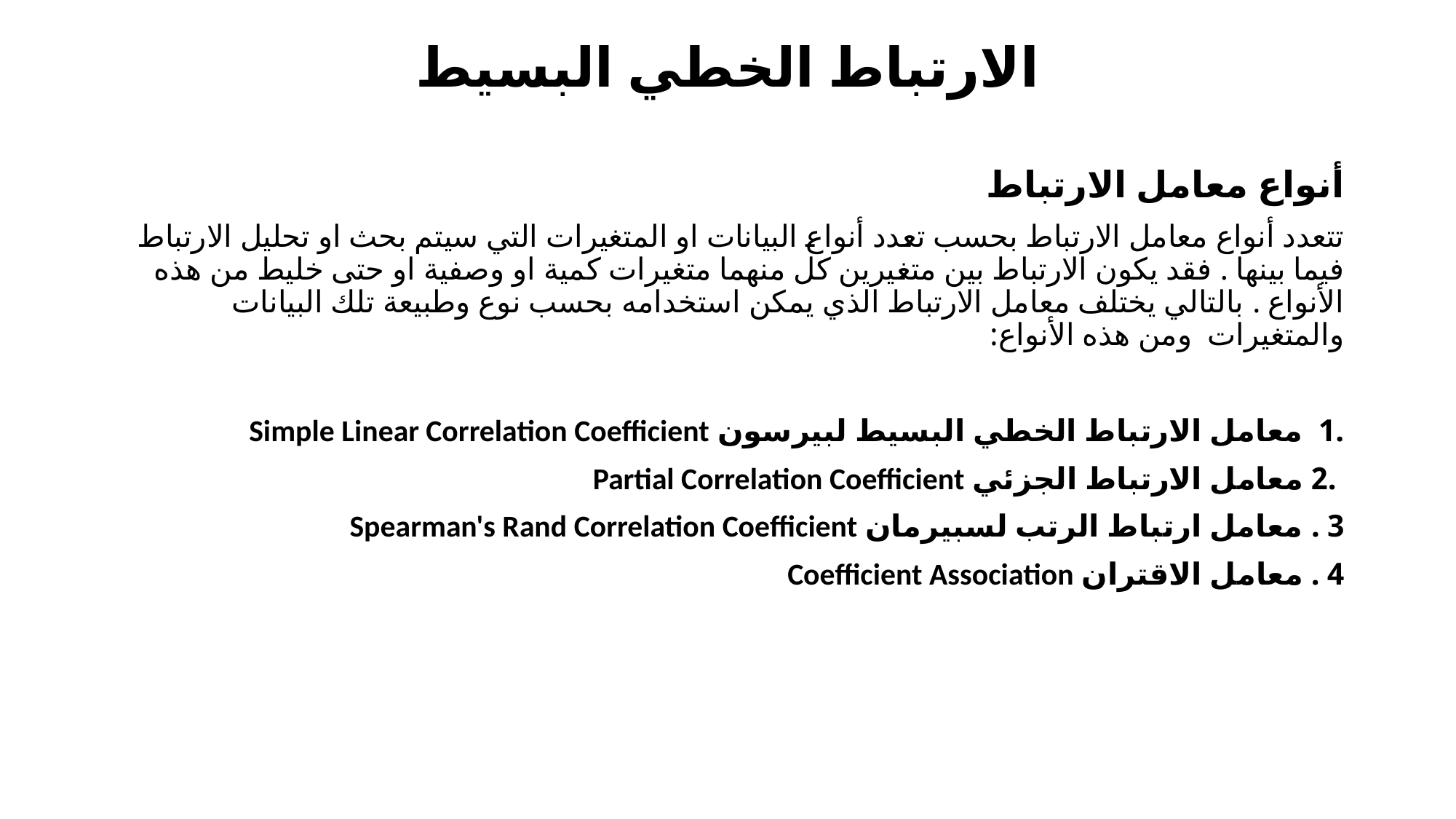

# الارتباط الخطي البسيط
أنواع معامل الارتباط
تتعدد أنواع معامل الارتباط بحسب تعدد أنواع البيانات او المتغيرات التي سيتم بحث او تحليل الارتباط فيما بينها . فقد يكون الارتباط بين متغيرين كل منهما متغيرات كمية او وصفية او حتى خليط من هذه الأنواع . بالتالي يختلف معامل الارتباط الذي يمكن استخدامه بحسب نوع وطبيعة تلك البيانات والمتغيرات  ومن هذه الأنواع:

.1  معامل الارتباط الخطي البسيط لبيرسون Simple Linear Correlation Coefficient
 .2 معامل الارتباط الجزئي Partial Correlation Coefficient
3 . معامل ارتباط الرتب لسبيرمان Spearman's Rand Correlation Coefficient
4 . معامل الاقتران Coefficient Association